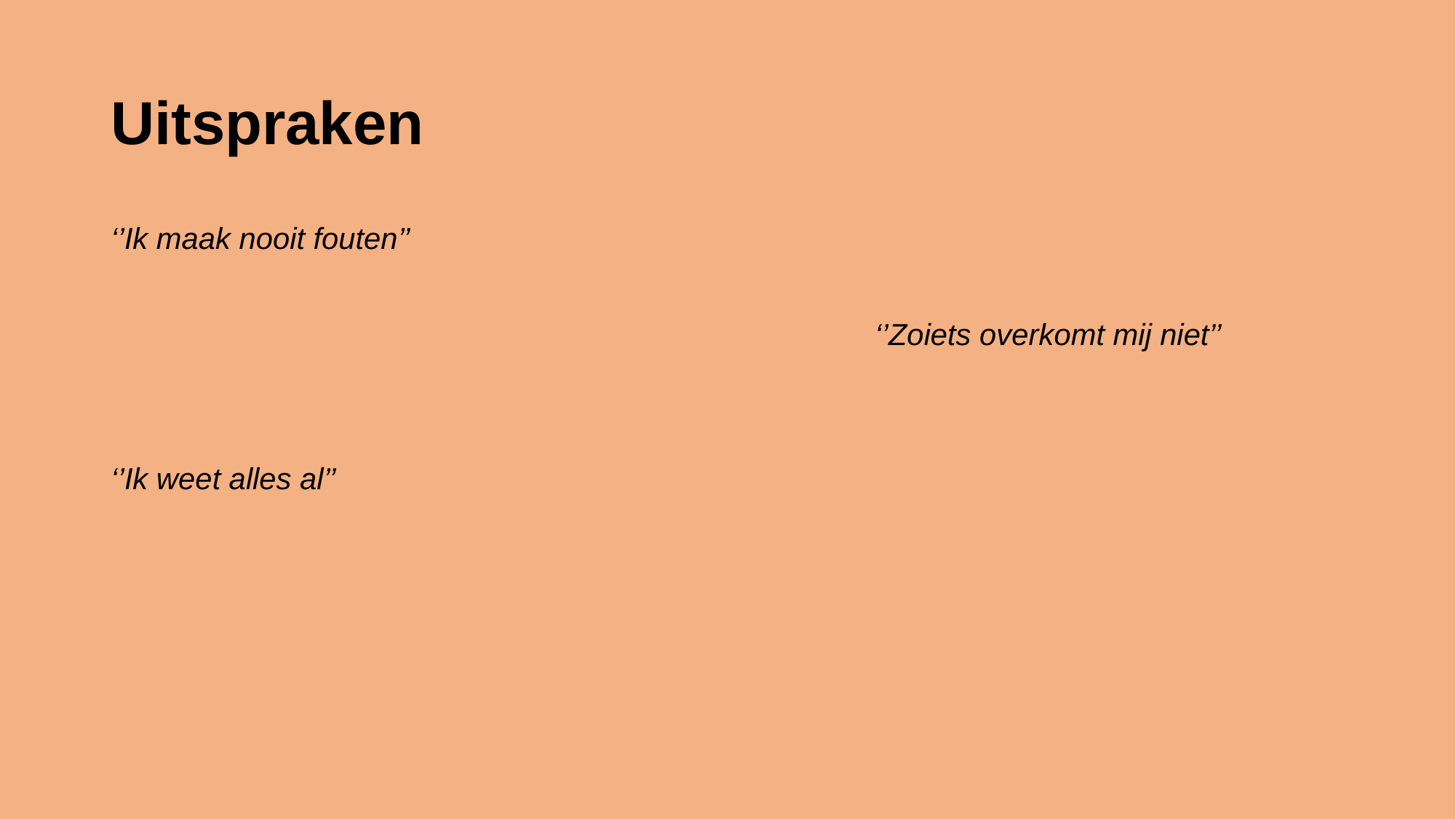

# Uitspraken
‘’Ik maak nooit fouten’’

							‘’Zoiets overkomt mij niet’’

‘’Ik weet alles al’’